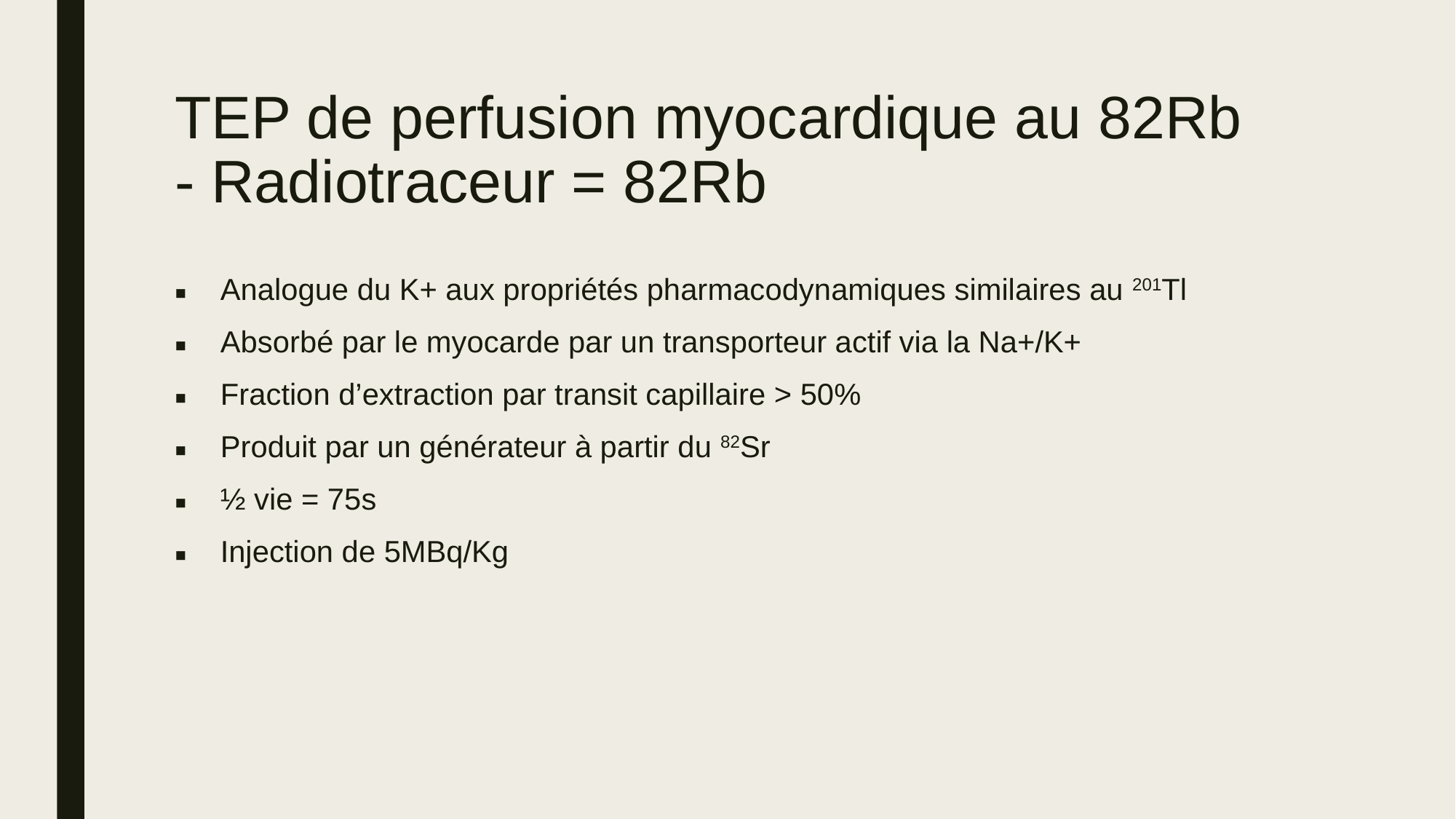

# TEP de perfusion myocardique au 82Rb - Radiotraceur = 82Rb
Analogue du K+ aux propriétés pharmacodynamiques similaires au 201Tl
Absorbé par le myocarde par un transporteur actif via la Na+/K+
Fraction d’extraction par transit capillaire > 50%
Produit par un générateur à partir du 82Sr
½ vie = 75s
Injection de 5MBq/Kg